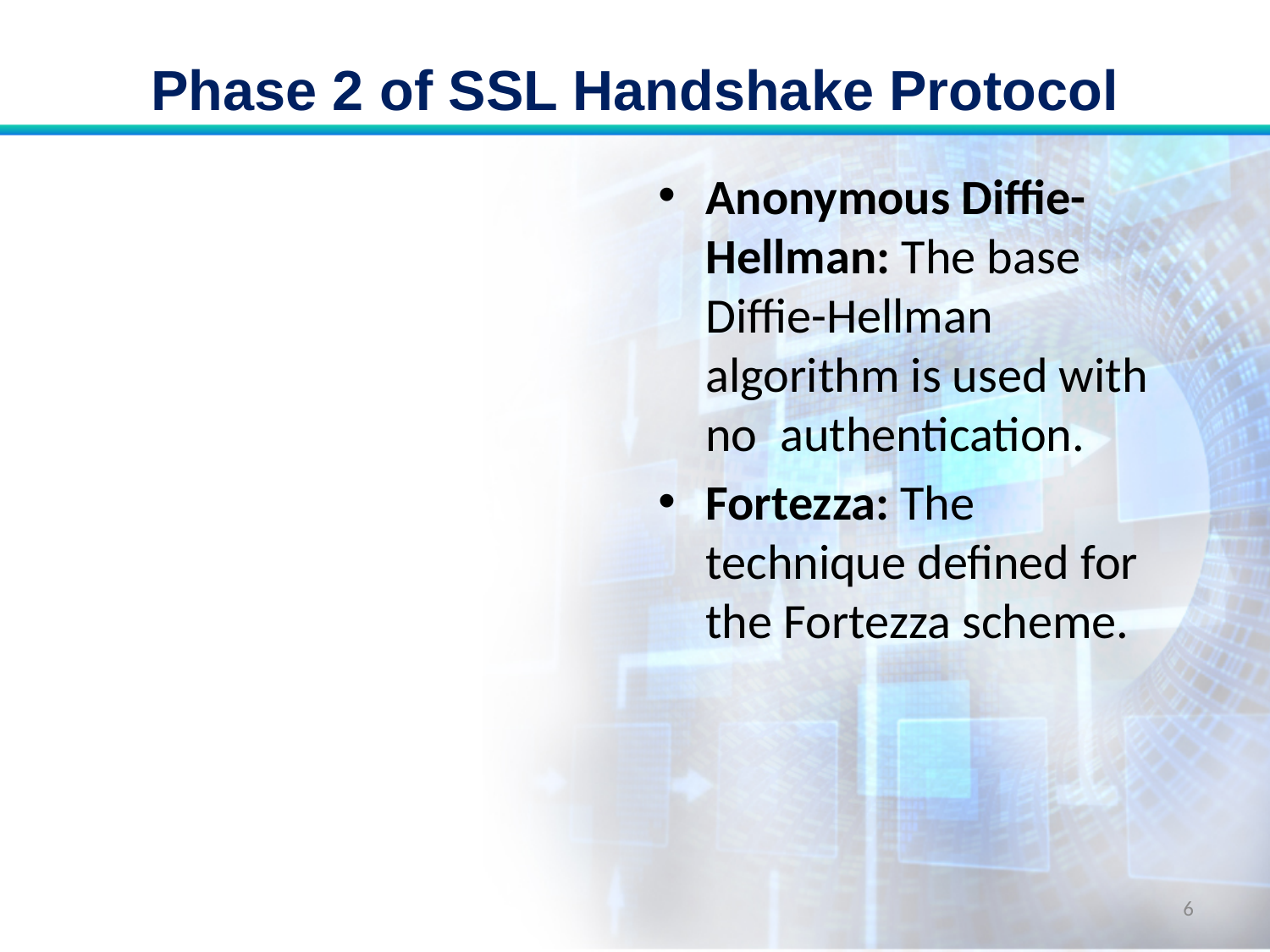

# Phase 2 of SSL Handshake Protocol
Anonymous Diffie-Hellman: The base Diffie-Hellman algorithm is used with no  authentication.
Fortezza: The technique defined for the Fortezza scheme.
6